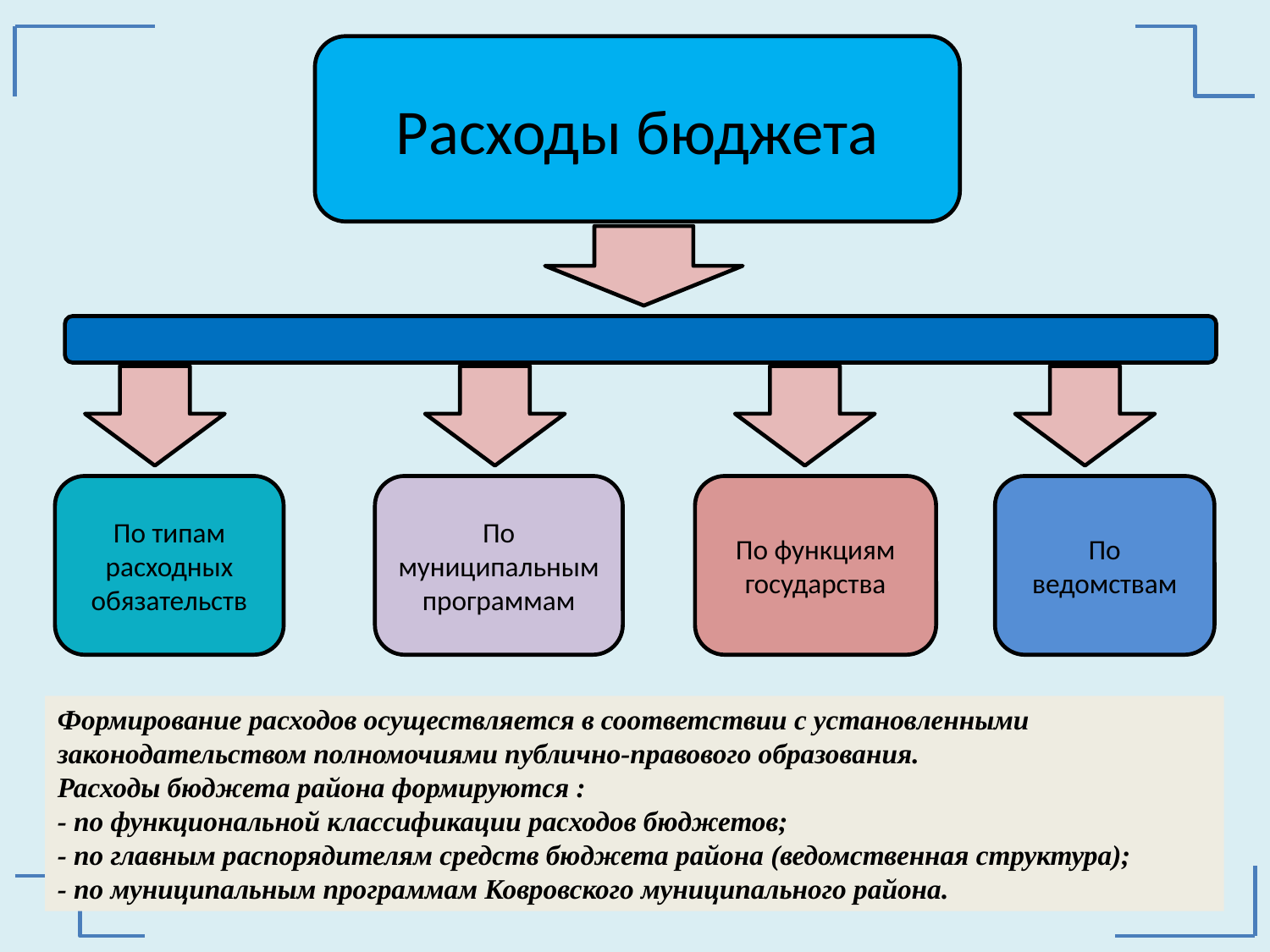

Расходы бюджета

По типам расходных обязательств
По муниципальным программам
По функциям государства
По ведомствам
Формирование расходов осуществляется в соответствии с установленными законодательством полномочиями публично-правового образования.
Расходы бюджета района формируются :
- по функциональной классификации расходов бюджетов;
- по главным распорядителям средств бюджета района (ведомственная структура);
- по муниципальным программам Ковровского муниципального района.